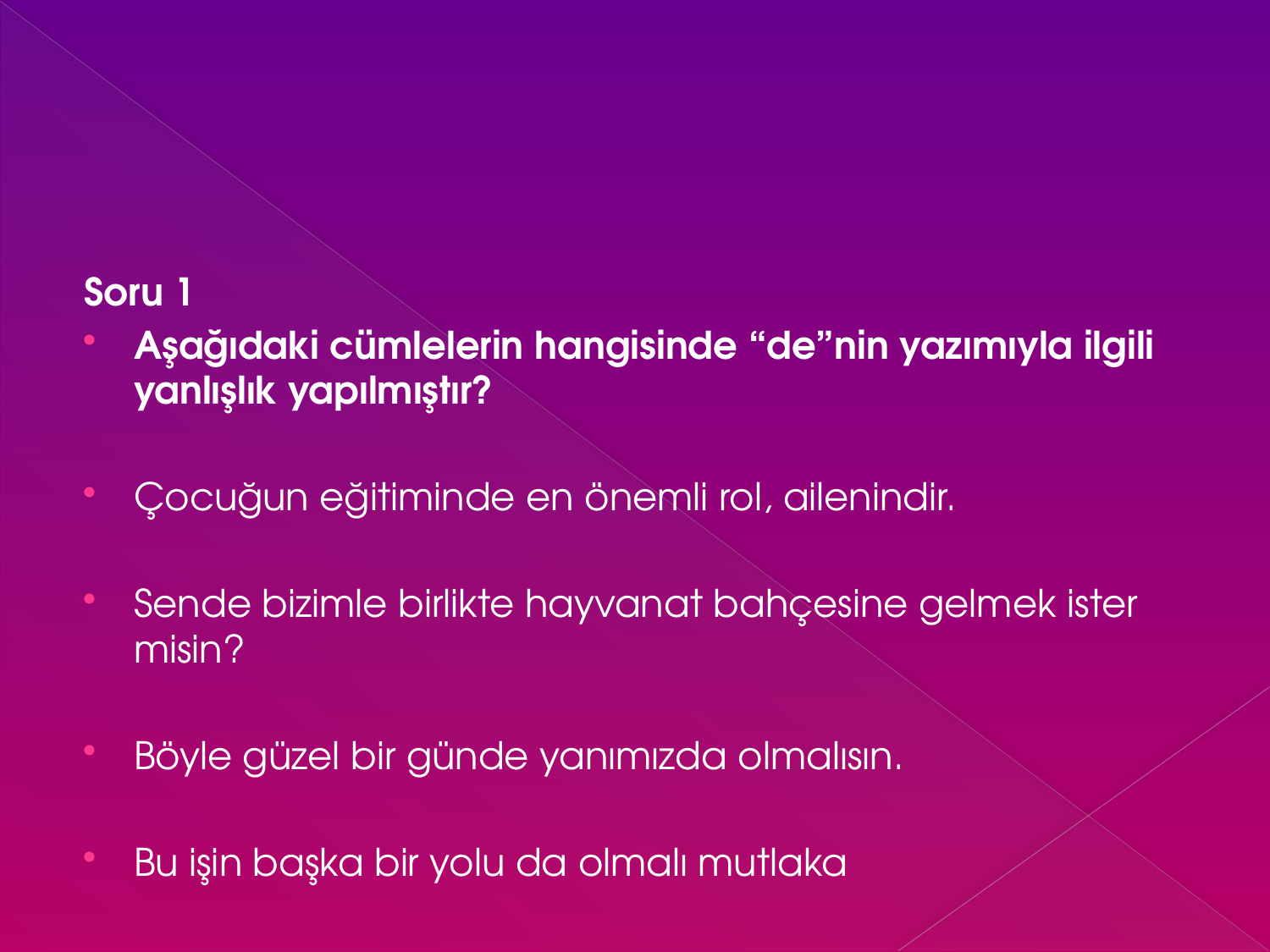

#
Soru 1
Aşağıdaki cümlelerin hangisinde “de”nin yazımıyla ilgili yanlışlık yapılmıştır?

Çocuğun eğitiminde en önemli rol, ailenindir.

Sende bizimle birlikte hayvanat bahçesine gelmek ister misin?

Böyle güzel bir günde yanımızda olmalısın.

Bu işin başka bir yolu da olmalı mutlaka